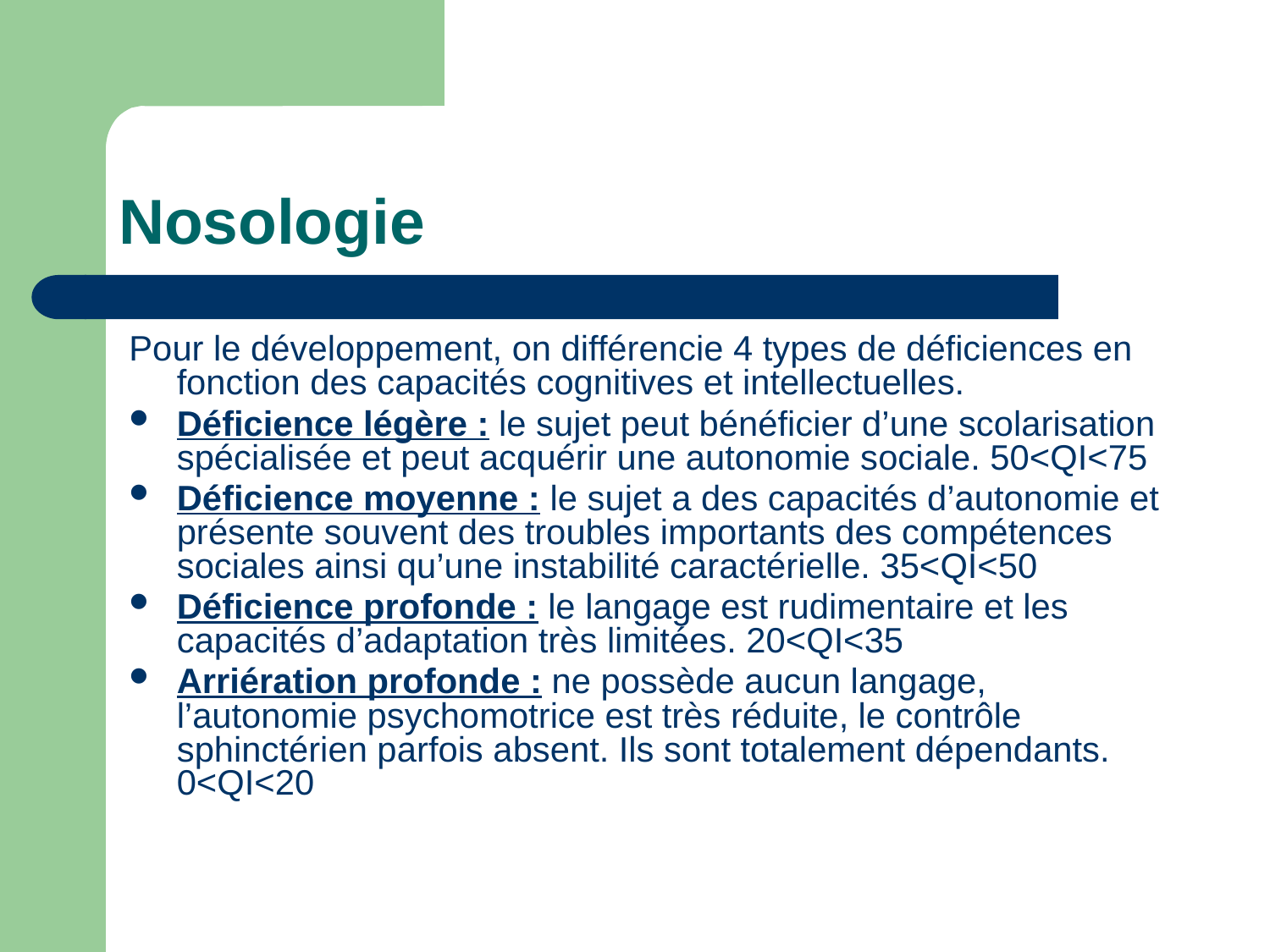

# Nosologie
Pour le développement, on différencie 4 types de déficiences en fonction des capacités cognitives et intellectuelles.
Déficience légère : le sujet peut bénéficier d’une scolarisation spécialisée et peut acquérir une autonomie sociale. 50<QI<75
Déficience moyenne : le sujet a des capacités d’autonomie et présente souvent des troubles importants des compétences sociales ainsi qu’une instabilité caractérielle. 35<QI<50
Déficience profonde : le langage est rudimentaire et les capacités d’adaptation très limitées. 20<QI<35
Arriération profonde : ne possède aucun langage, l’autonomie psychomotrice est très réduite, le contrôle sphinctérien parfois absent. Ils sont totalement dépendants. 0<QI<20